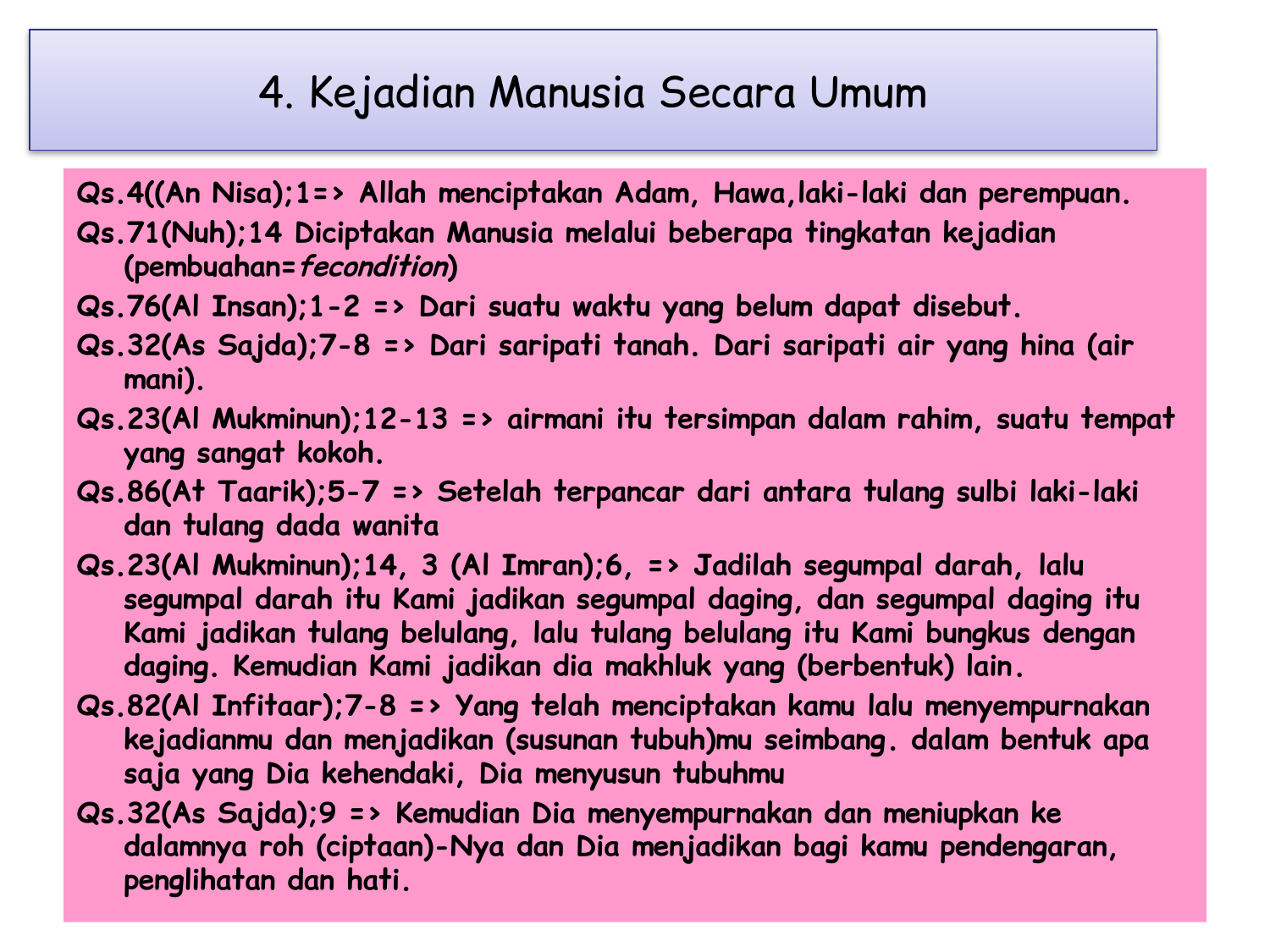

# 4. Kejadian Manusia Secara Umum
Qs.4((An Nisa);1=> Allah menciptakan Adam, Hawa,laki-laki dan perempuan.
Qs.71(Nuh);14 Diciptakan Manusia melalui beberapa tingkatan kejadian (pembuahan=fecondition)
Qs.76(Al Insan);1-2 => Dari suatu waktu yang belum dapat disebut.
Qs.32(As Sajda);7-8 => Dari saripati tanah. Dari saripati air yang hina (air mani).
Qs.23(Al Mukminun);12-13 => airmani itu tersimpan dalam rahim, suatu tempat yang sangat kokoh.
Qs.86(At Taarik);5-7 => Setelah terpancar dari antara tulang sulbi laki-laki dan tulang dada wanita
Qs.23(Al Mukminun);14, 3 (Al Imran);6, => Jadilah segumpal darah, lalu segumpal darah itu Kami jadikan segumpal daging, dan segumpal daging itu Kami jadikan tulang belulang, lalu tulang belulang itu Kami bungkus dengan daging. Kemudian Kami jadikan dia makhluk yang (berbentuk) lain.
Qs.82(Al Infitaar);7-8 => Yang telah menciptakan kamu lalu menyempurnakan kejadianmu dan menjadikan (susunan tubuh)mu seimbang. dalam bentuk apa saja yang Dia kehendaki, Dia menyusun tubuhmu
Qs.32(As Sajda);9 => Kemudian Dia menyempurnakan dan meniupkan ke dalamnya roh (ciptaan)-Nya dan Dia menjadikan bagi kamu pendengaran, penglihatan dan hati.